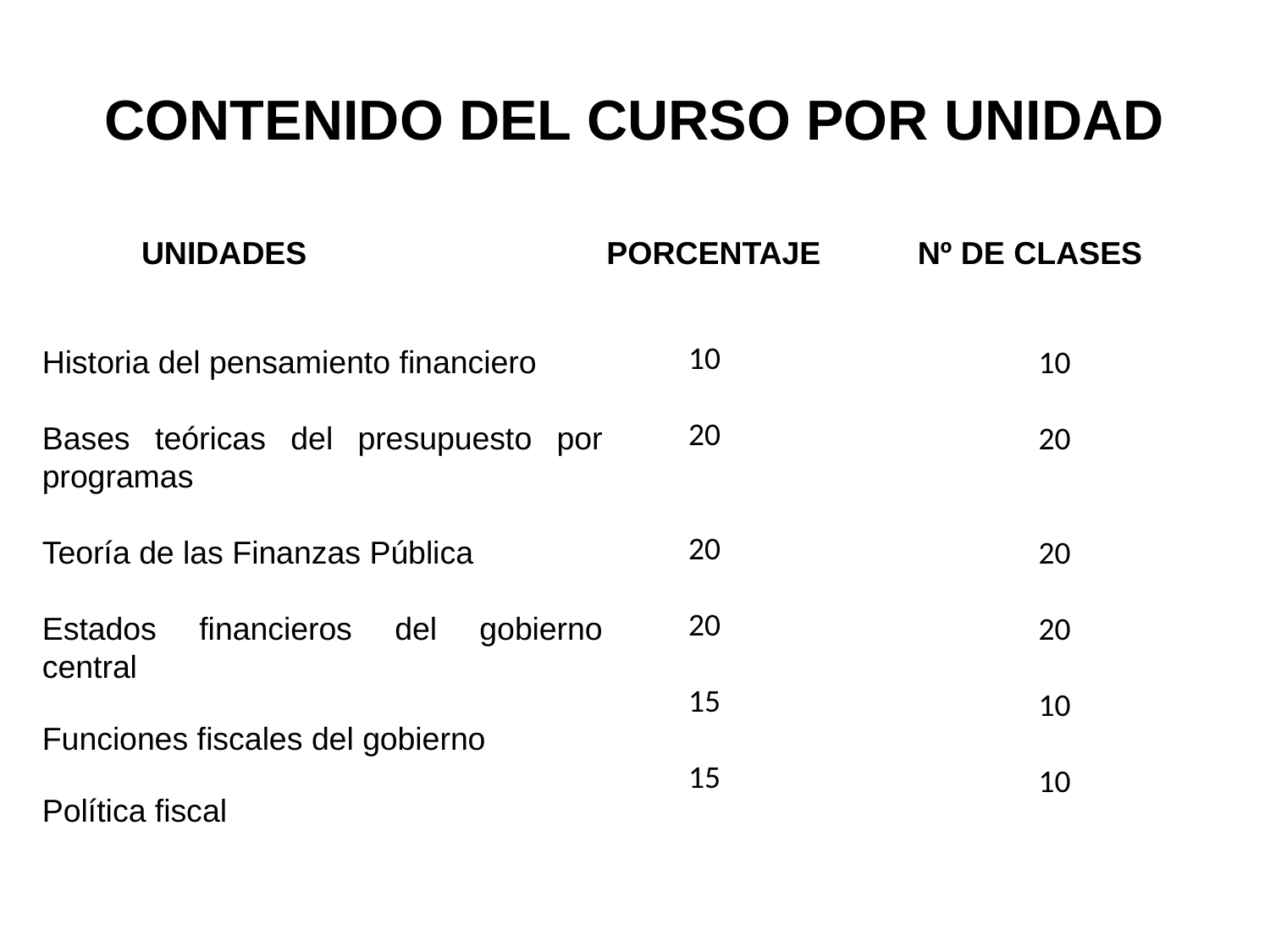

# CONTENIDO DEL CURSO POR UNIDAD
UNIDADES
PORCENTAJE
Nº DE CLASES
10

20

20

20

15

15
Historia del pensamiento financiero

Bases teóricas del presupuesto por programas

Teoría de las Finanzas Pública

Estados financieros del gobierno central

Funciones fiscales del gobierno

Política fiscal
10

20

20

20

10

10